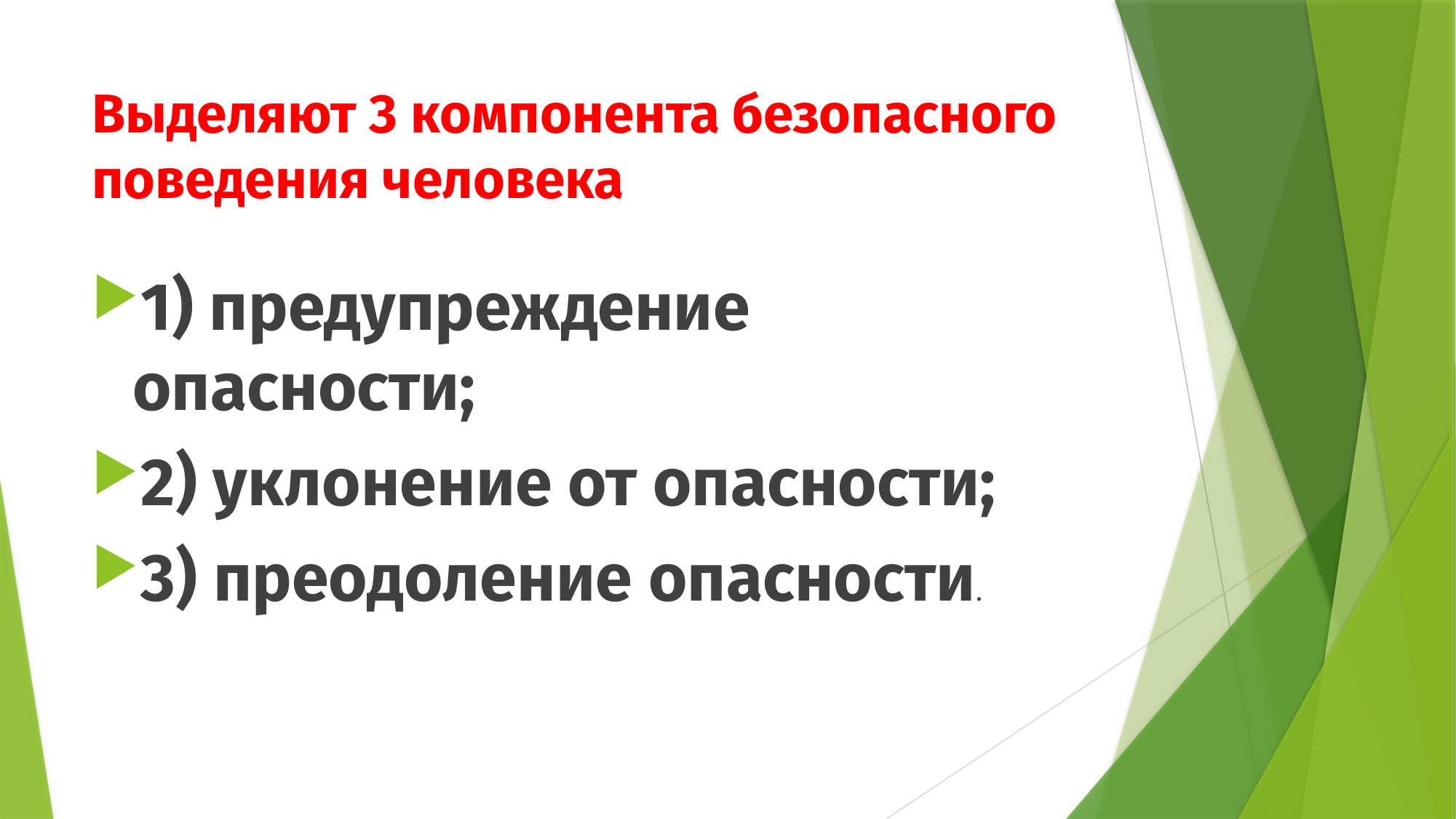

# Выделяют 3 компонента безопасного поведения человека
1) предупреждение опасности;
2) уклонение от опасности;
3) преодоление опасности.